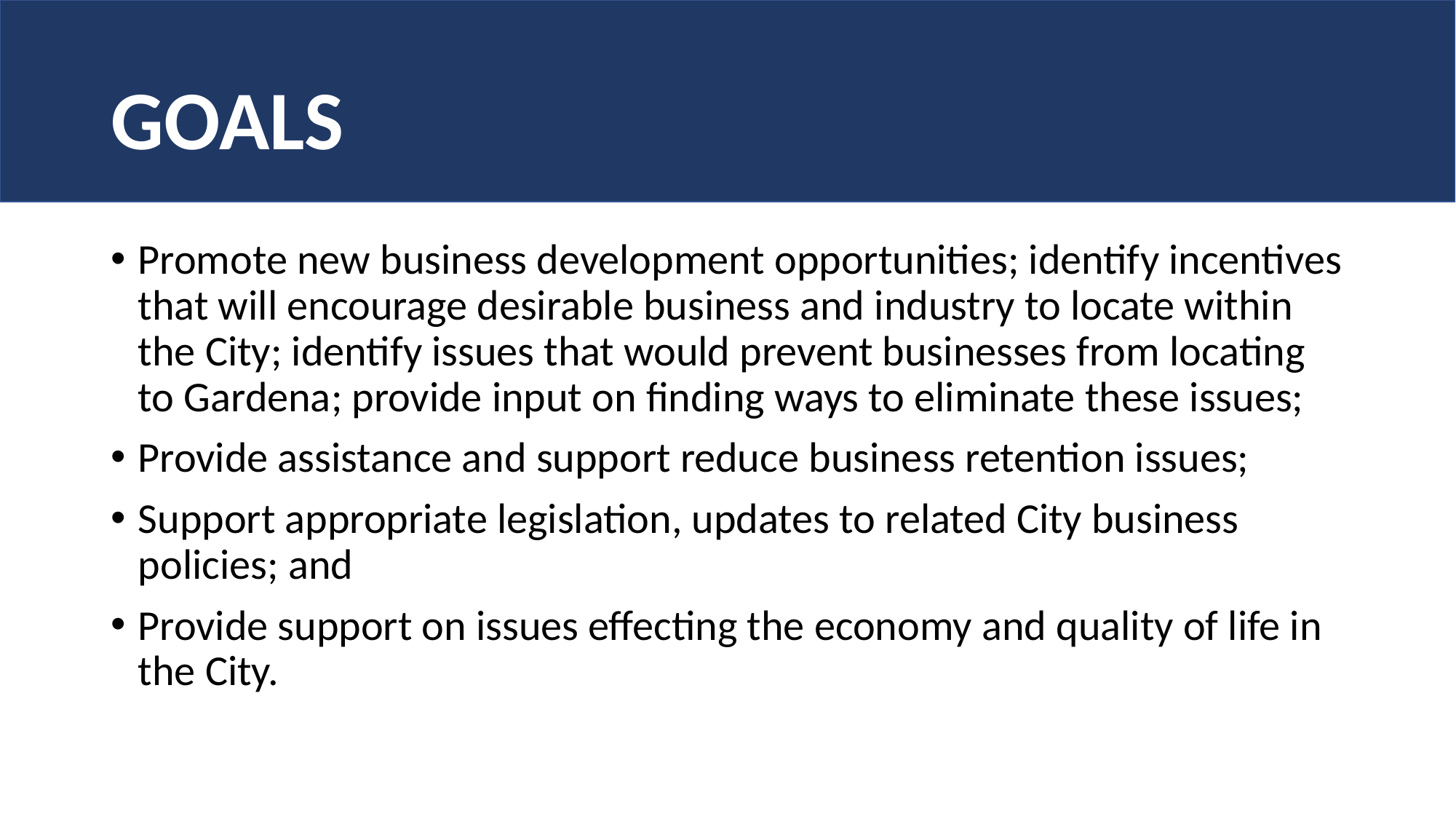

# GOALS
Promote new business development opportunities; identify incentives that will encourage desirable business and industry to locate within the City; identify issues that would prevent businesses from locating to Gardena; provide input on finding ways to eliminate these issues;
Provide assistance and support reduce business retention issues;
Support appropriate legislation, updates to related City business policies; and
Provide support on issues effecting the economy and quality of life in the City.